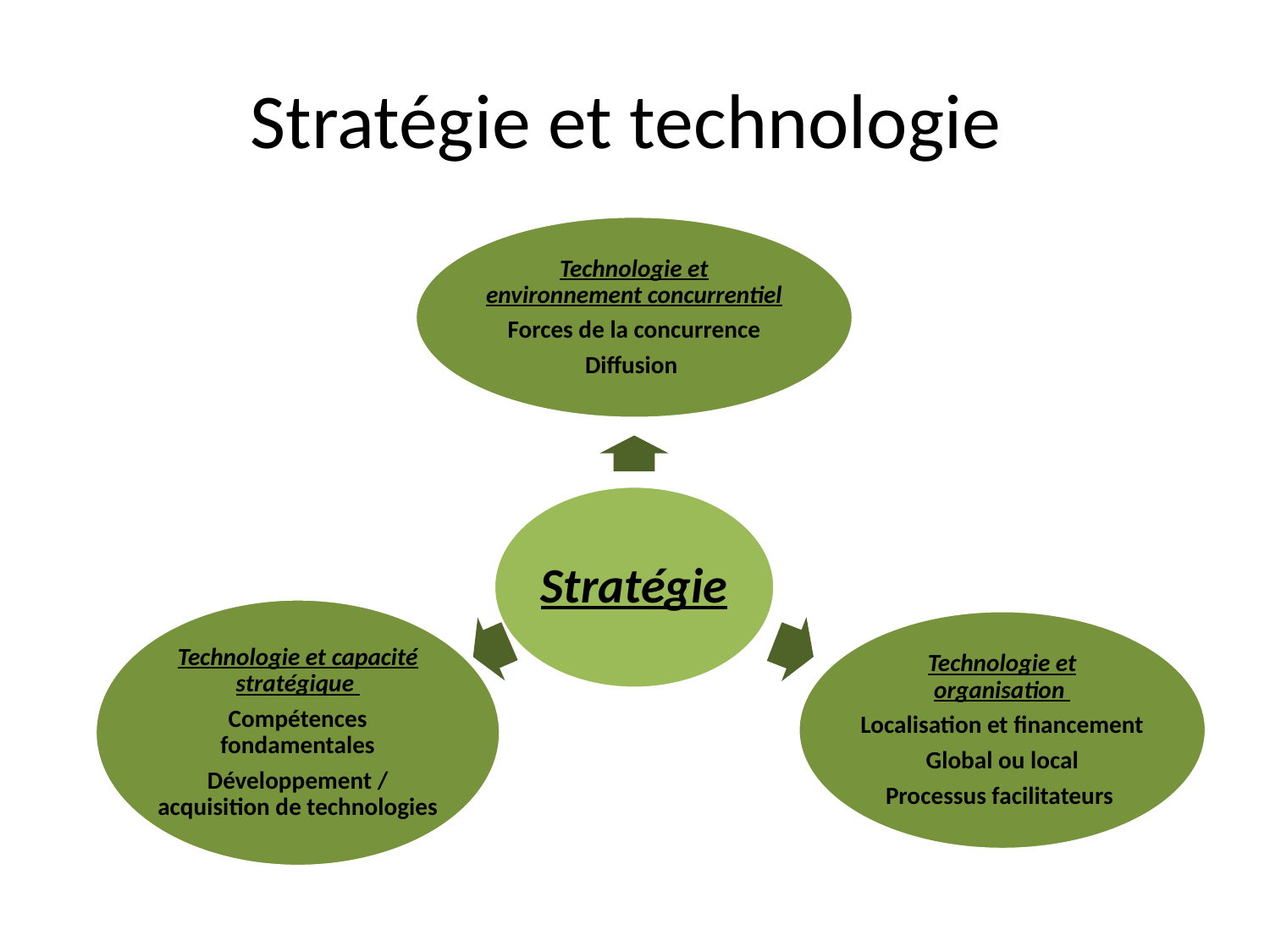

# Stratégie et technologie
Stratégie

Technologie et environnement concurrentiel
Forces de la concurrence
Diffusion

Technologie et organisation
Localisation et financement
Global ou local
Processus facilitateurs

Technologie et capacité stratégique
Compétences fondamentales
Développement / acquisition de technologies